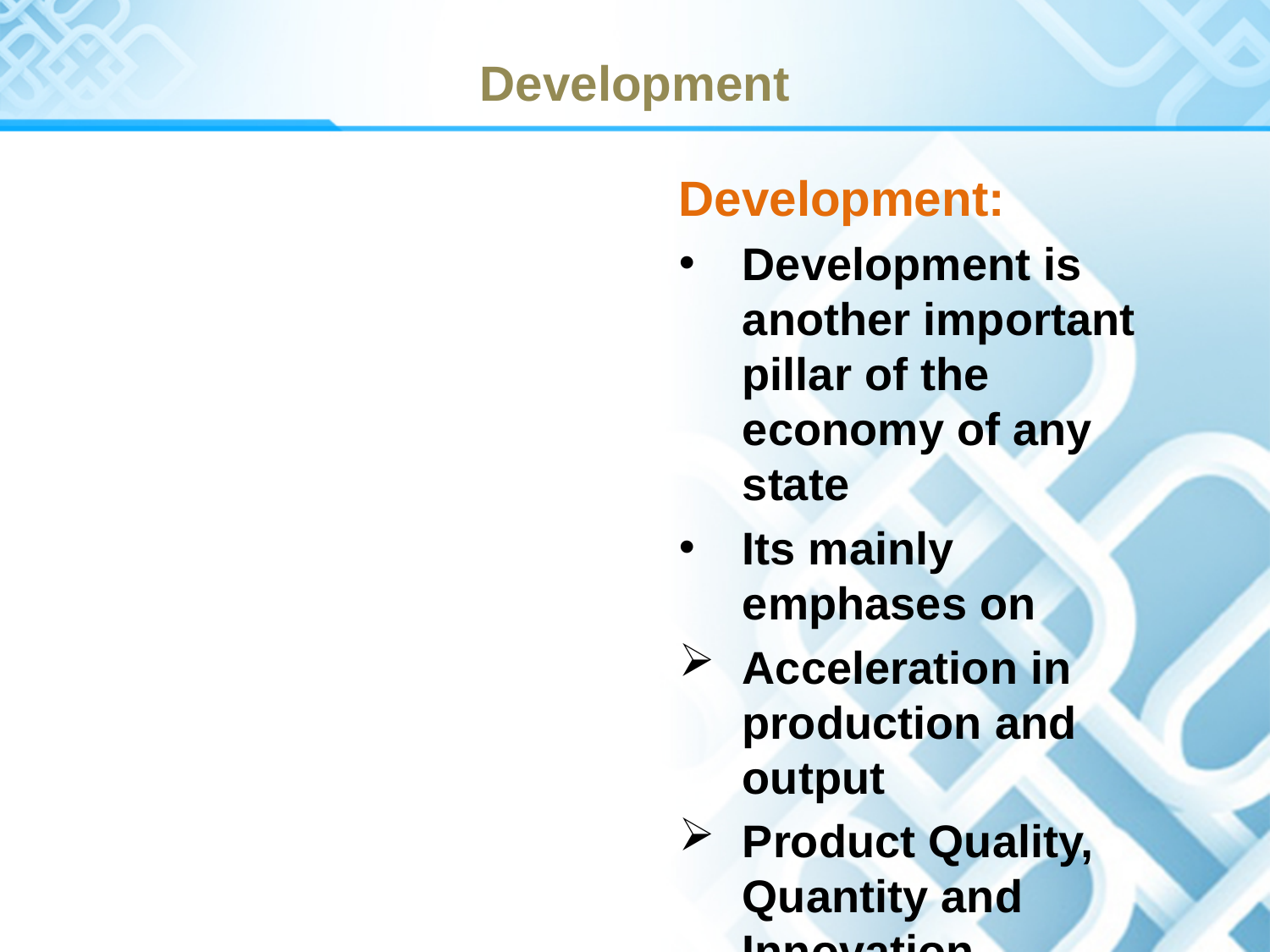

Development
Development:
Development is another important pillar of the economy of any state
Its mainly emphases on
Acceleration in production and output
Product Quality, Quantity and Innovation